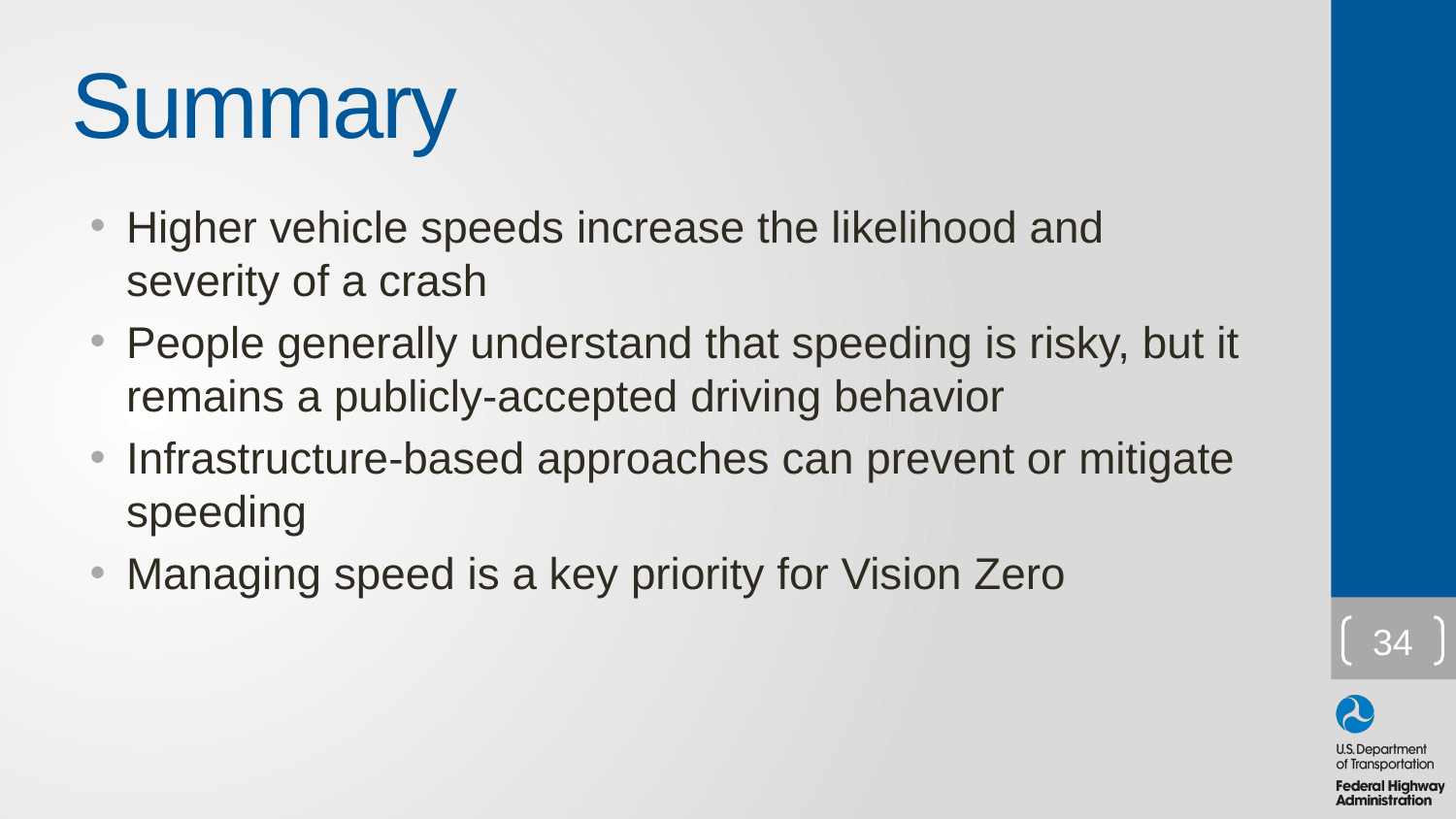

# Summary
Higher vehicle speeds increase the likelihood and severity of a crash
People generally understand that speeding is risky, but it remains a publicly-accepted driving behavior
Infrastructure-based approaches can prevent or mitigate speeding
Managing speed is a key priority for Vision Zero
34